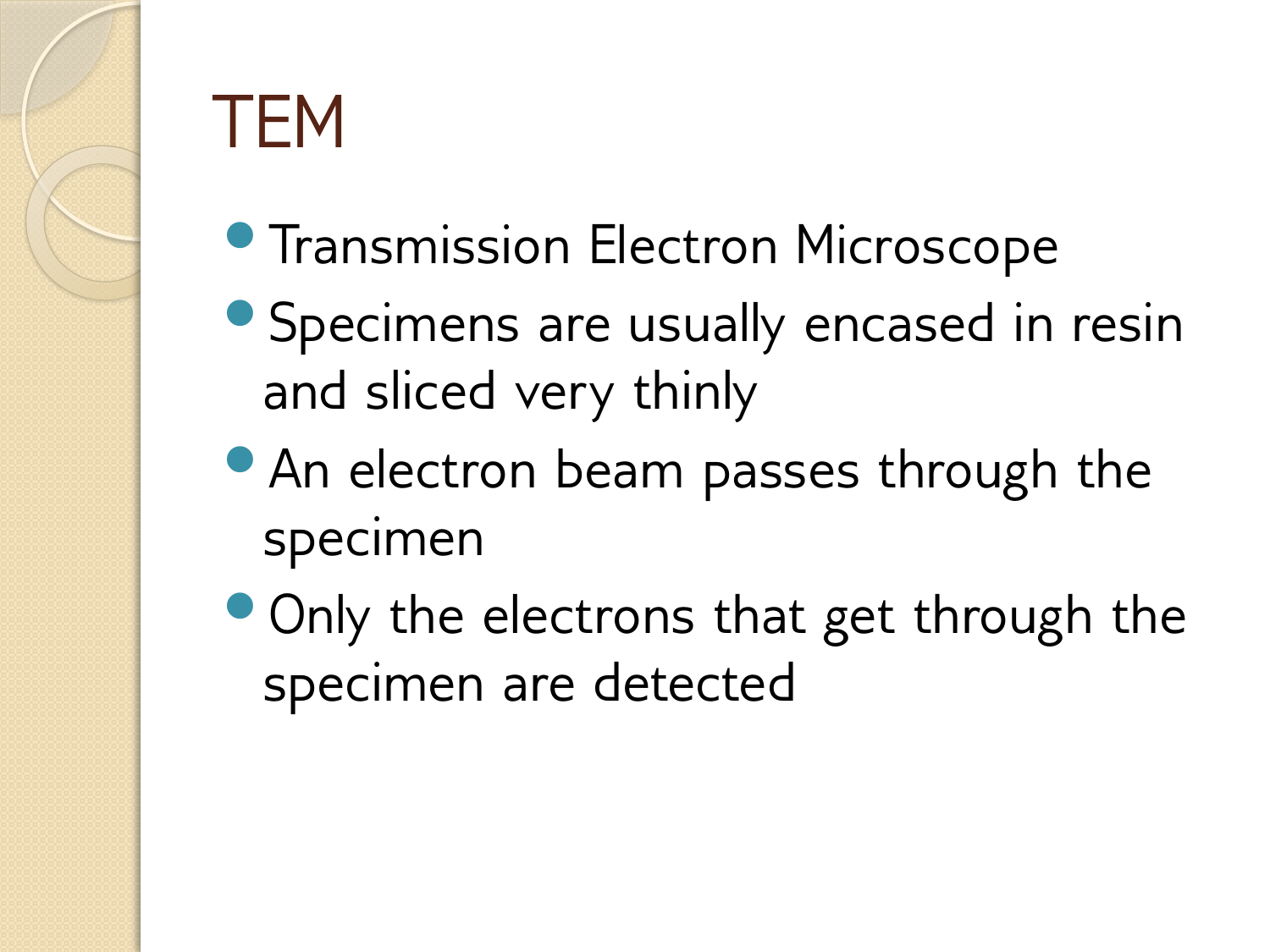

# TEM
Transmission Electron Microscope
Specimens are usually encased in resin and sliced very thinly
An electron beam passes through the specimen
Only the electrons that get through the specimen are detected